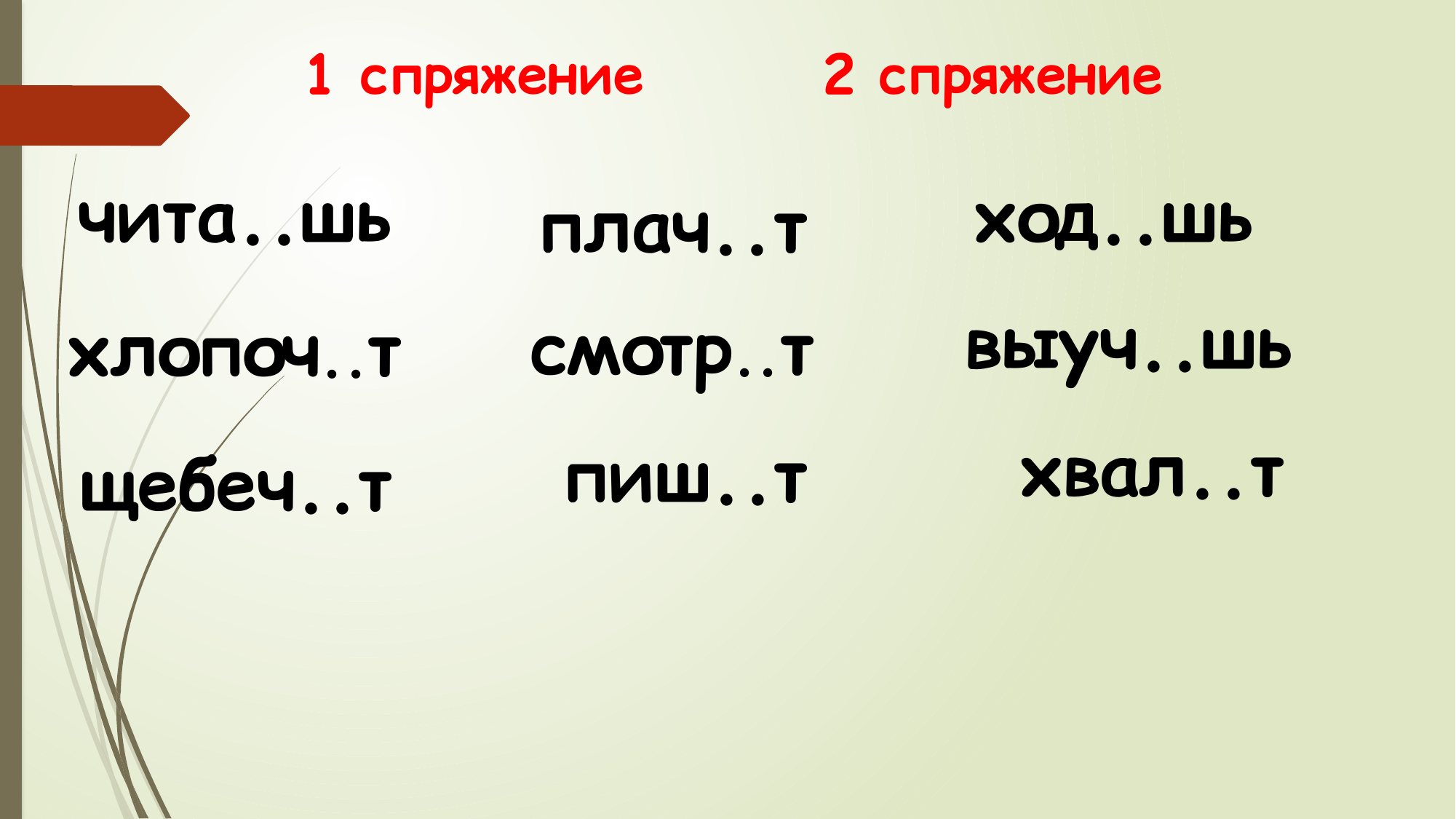

1 спряжение
2 спряжение
чита..шь
ход..шь
плач..т
выуч..шь
смотр..т
хлопоч..т
хвал..т
пиш..т
щебеч..т